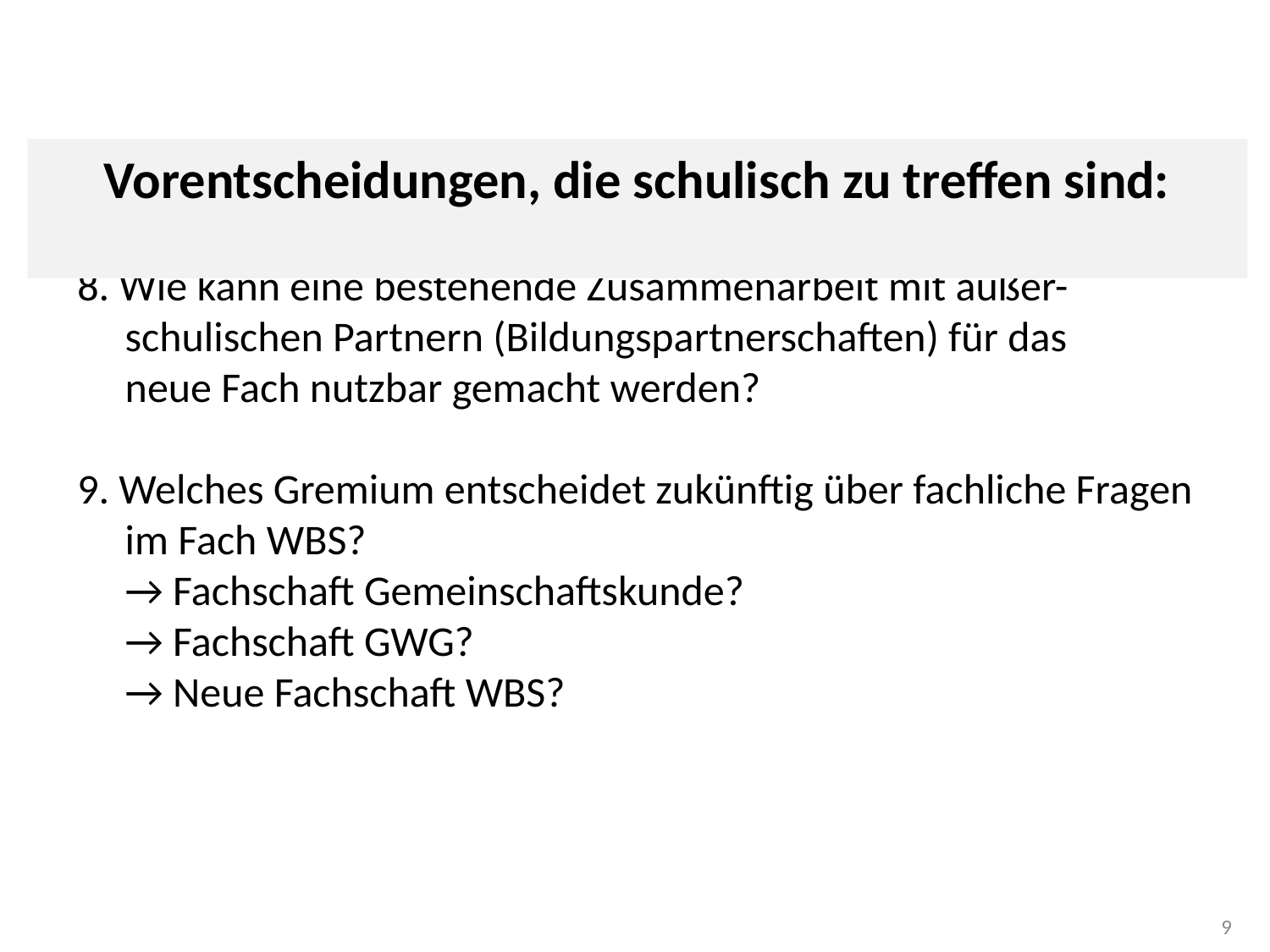

Individuelle Förderung am Gymnasium
Vorentscheidungen, die schulisch zu treffen sind:

8. Wie kann eine bestehende Zusammenarbeit mit außer-
     schulischen Partnern (Bildungspartnerschaften) für das
     neue Fach nutzbar gemacht werden?
9. Welches Gremium entscheidet zukünftig über fachliche Fragen
     im Fach WBS?
     → Fachschaft Gemeinschaftskunde?
     → Fachschaft GWG?
     → Neue Fachschaft WBS?
9